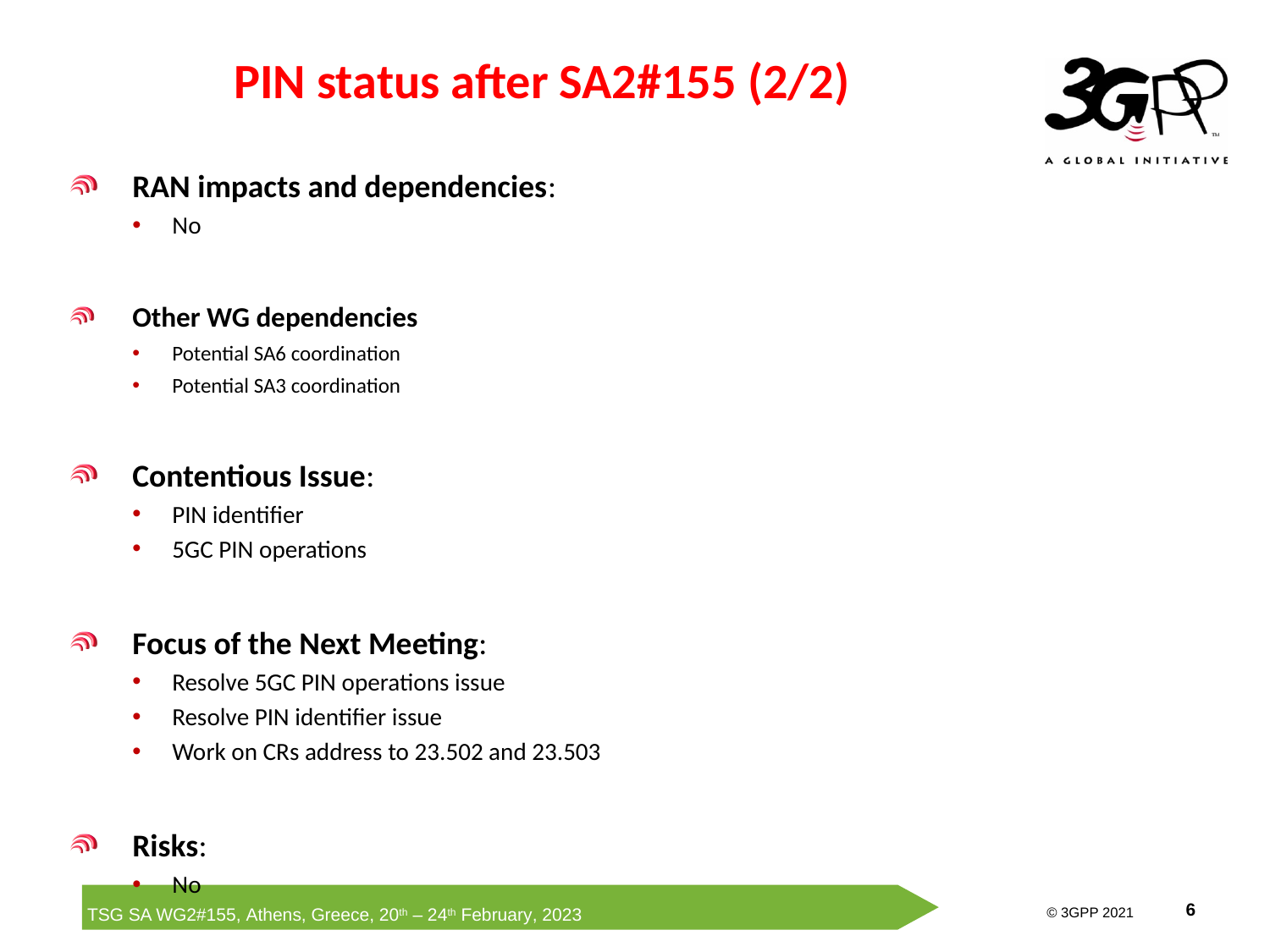

PIN status after SA2#155 (2/2)
RAN impacts and dependencies:
No

Other WG dependencies
Potential SA6 coordination
Potential SA3 coordination

Contentious Issue:
PIN identifier
5GC PIN operations

Focus of the Next Meeting:
Resolve 5GC PIN operations issue
Resolve PIN identifier issue
Work on CRs address to 23.502 and 23.503

Risks:
No